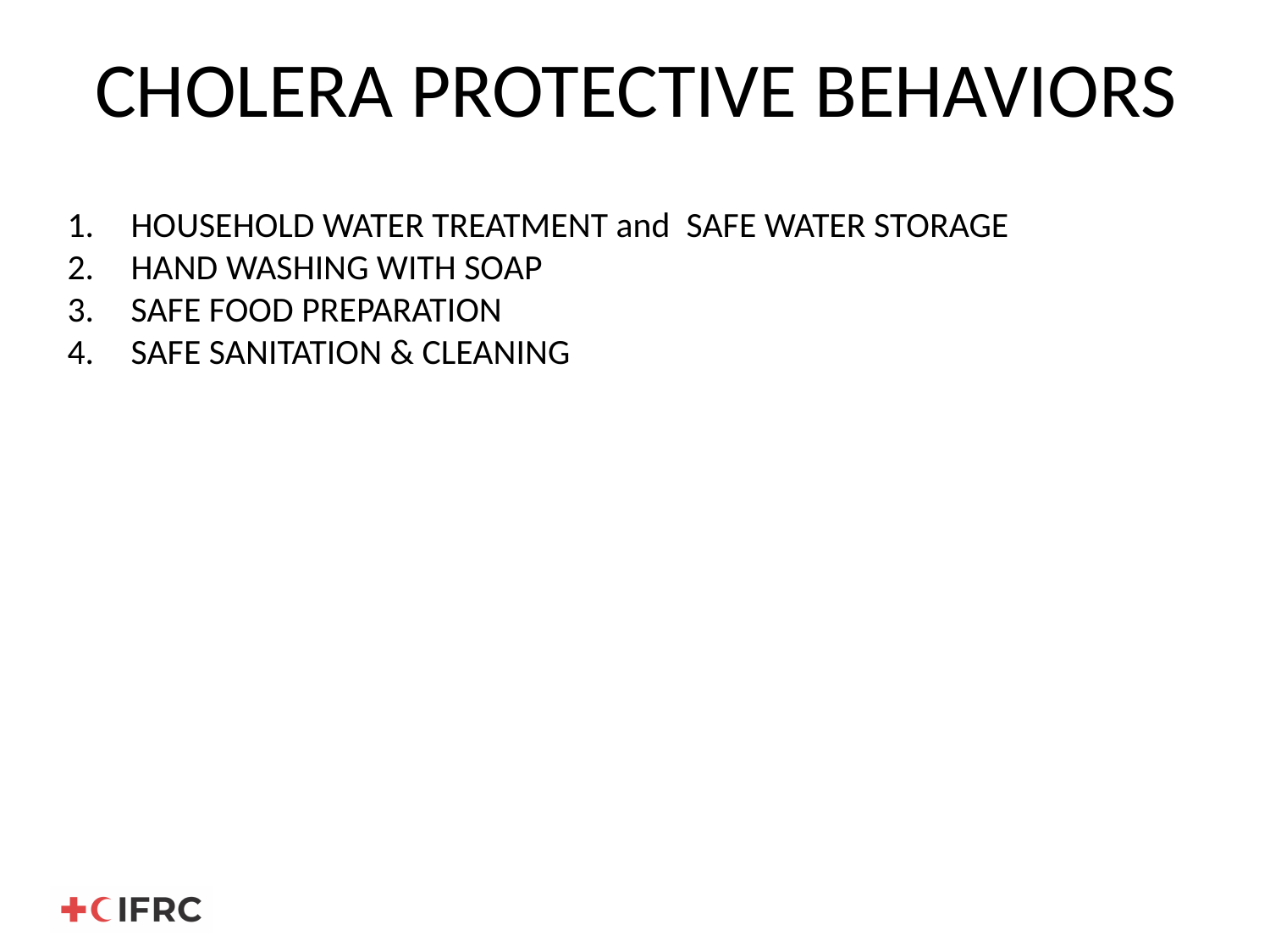

CHOLERA PROTECTIVE BEHAVIORS
HOUSEHOLD WATER TREATMENT and  SAFE WATER STORAGE
HAND WASHING WITH SOAP
SAFE FOOD PREPARATION
SAFE SANITATION & CLEANING